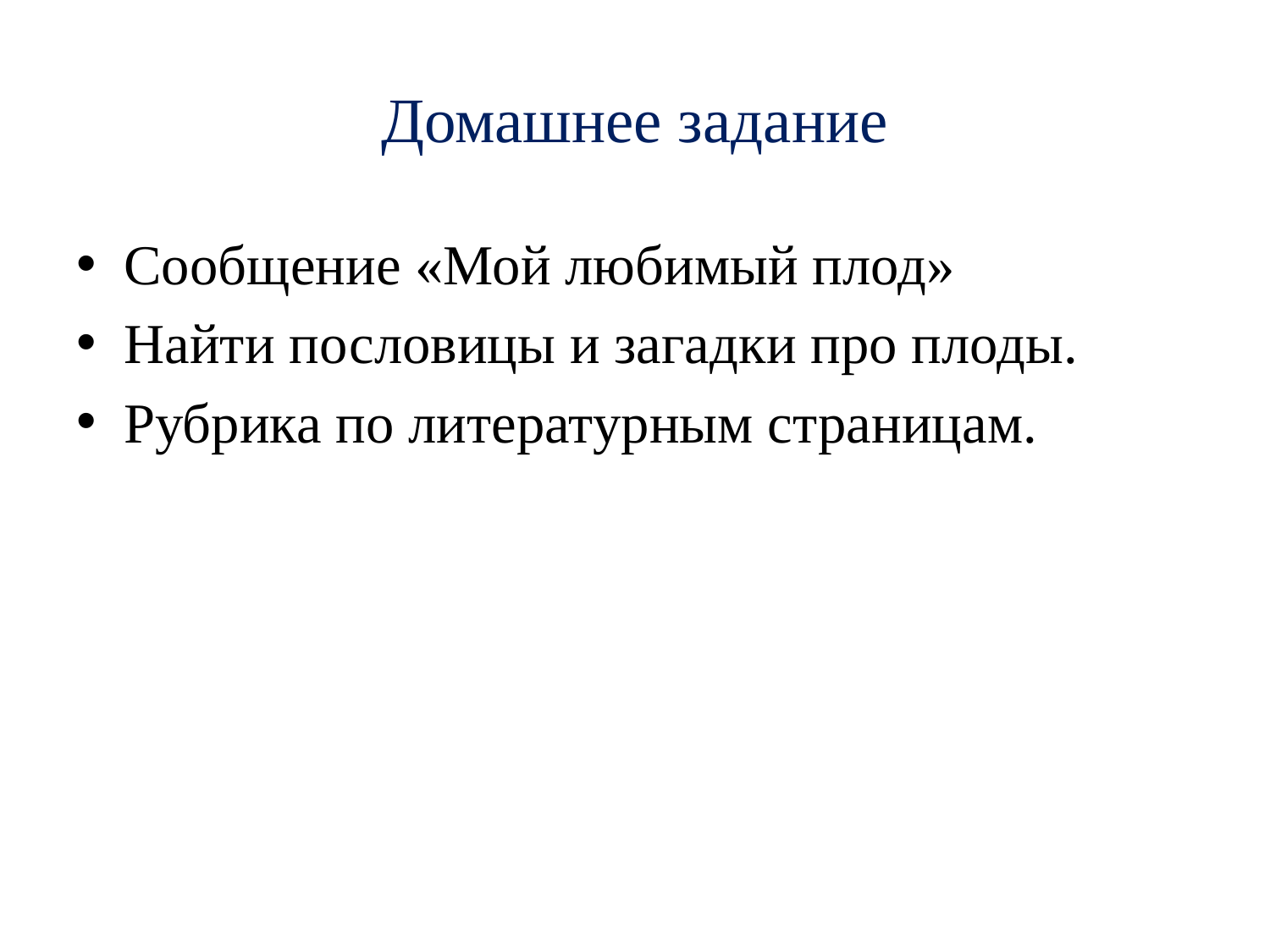

# Домашнее задание
Сообщение «Мой любимый плод»
Найти пословицы и загадки про плоды.
Рубрика по литературным страницам.